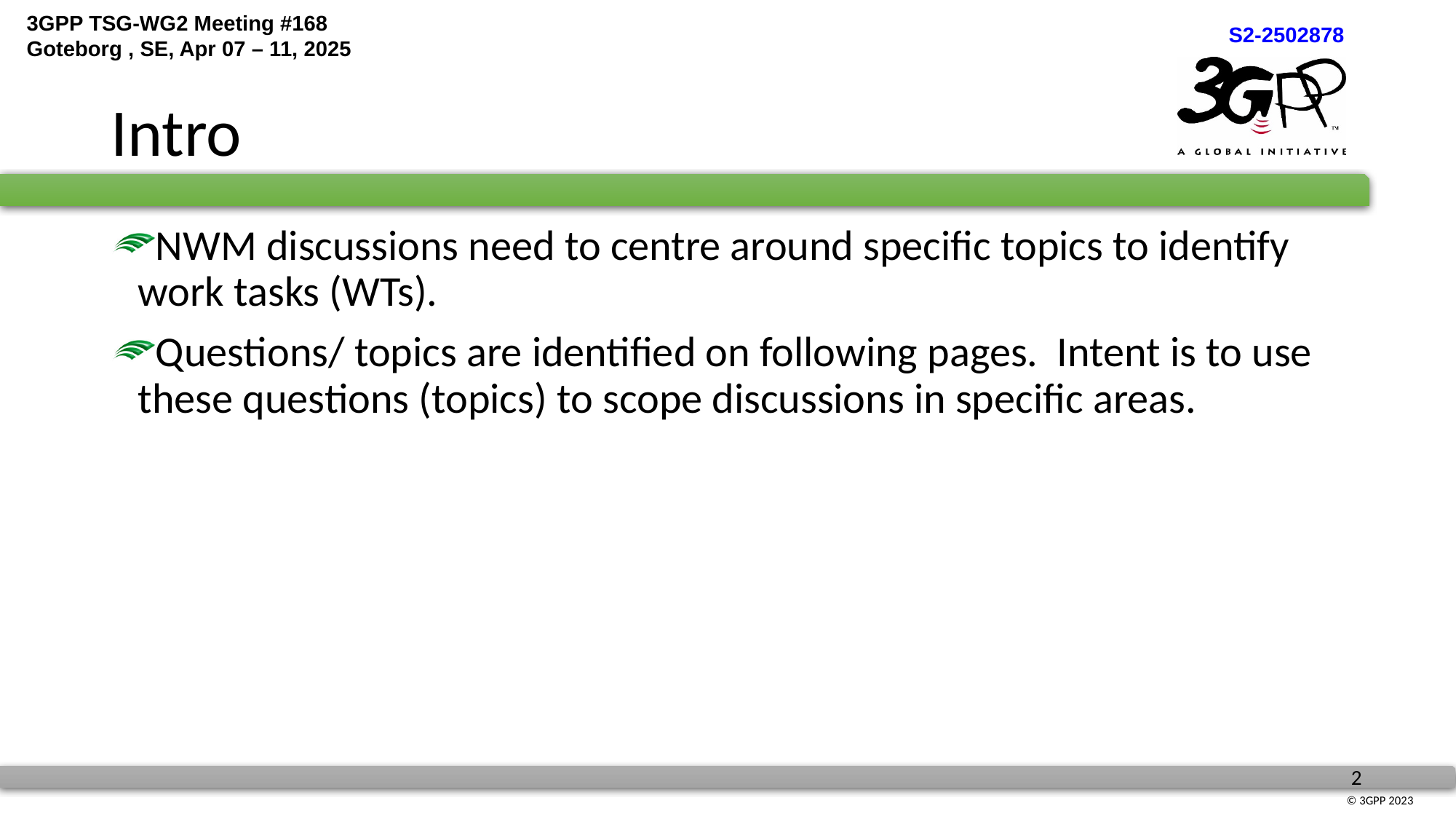

# Intro
NWM discussions need to centre around specific topics to identify work tasks (WTs).
Questions/ topics are identified on following pages.  Intent is to use these questions (topics) to scope discussions in specific areas.